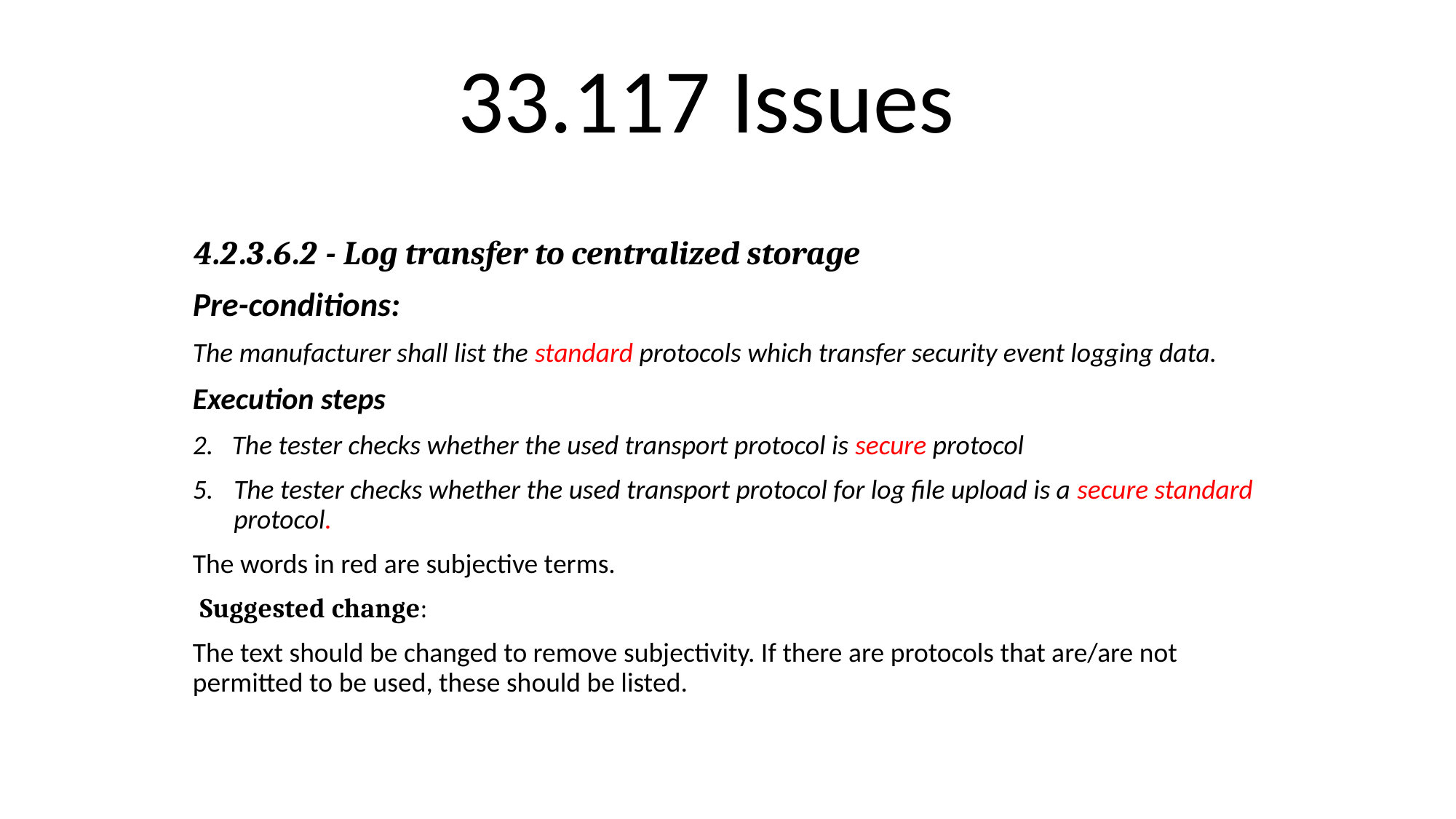

# 33.117 Issues
4.2.3.6.2 - Log transfer to centralized storage
Pre-conditions:
The manufacturer shall list the standard protocols which transfer security event logging data.
Execution steps
2.   The tester checks whether the used transport protocol is secure protocol
The tester checks whether the used transport protocol for log file upload is a secure standard protocol.
The words in red are subjective terms.
 Suggested change:
The text should be changed to remove subjectivity. If there are protocols that are/are not permitted to be used, these should be listed.